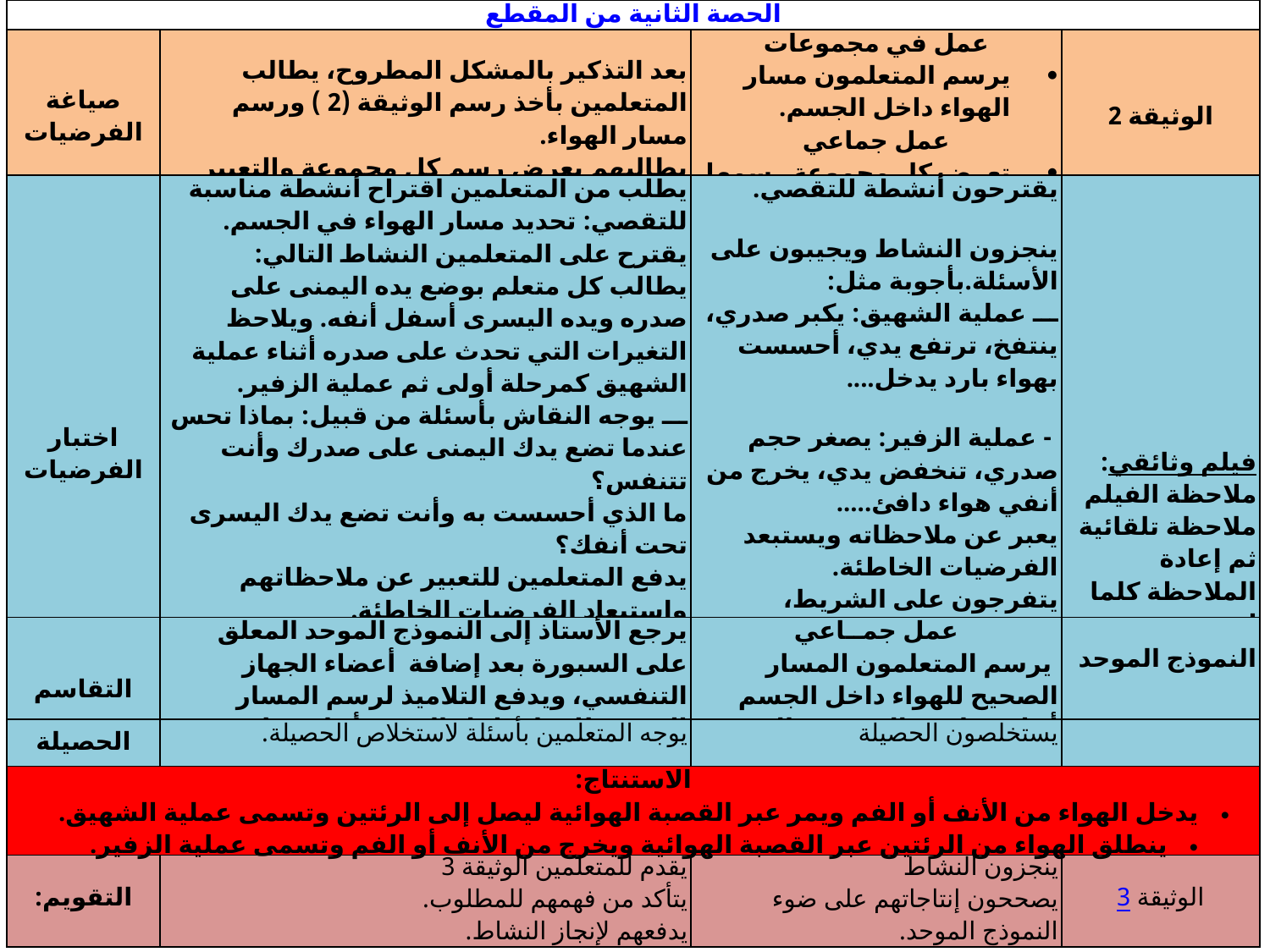

| الحصة الثانية من المقطع |
| --- |
| صياغة الفرضيات | بعد التذكير بالمشكل المطروح، يطالب المتعلمين بأخذ رسم الوثيقة (2 ) ورسم مسار الهواء. يطالبهم بعرض رسم كل مجموعة والتعبير عنه. | عمل في مجموعات يرسم المتعلمون مسار الهواء داخل الجسم. عمل جماعي تعرض كل مجموعة رسمها وتعبر عنه. | الوثيقة 2 |
| --- | --- | --- | --- |

| اختبار الفرضيات | يطلب من المتعلمين اقتراح أنشطة مناسبة للتقصي: تحديد مسار الهواء في الجسم. يقترح على المتعلمين النشاط التالي: يطالب كل متعلم بوضع يده اليمنى على صدره ويده اليسرى أسفل أنفه. ويلاحظ التغيرات التي تحدث على صدره أثناء عملية الشهيق كمرحلة أولى ثم عملية الزفير. ـــ يوجه النقاش بأسئلة من قبيل: بماذا تحس عندما تضع يدك اليمنى على صدرك وأنت تتنفس؟ ما الذي أحسست به وأنت تضع يدك اليسرى تحت أنفك؟ يدفع المتعلمين للتعبير عن ملاحظاتهم واستبعاد الفرضيات الخاطئة. النشاط الثاني: يقدم للمتعلمين شريطا وثائقيا حول مسار الهواء داخل المسالك العليا للجسم ويدفعهم للتعبير عن أعضاء الجهاز التنفسي. يوجههم لتحديد المسار. | يقترحون أنشطة للتقصي. ينجزون النشاط ويجيبون على الأسئلة.بأجوبة مثل: ـــ عملية الشهيق: يكبر صدري، ينتفخ، ترتفع يدي، أحسست بهواء بارد يدخل.... - عملية الزفير: يصغر حجم صدري، تنخفض يدي، يخرج من أنفي هواء دافئ..... يعبر عن ملاحظاته ويستبعد الفرضيات الخاطئة. يتفرجون على الشريط، ويعبرون عن ملاحظاتهم ويحددون المسار باعتماد المعجم العلمي المروج. | فيلم وثائقي: ملاحظة الفيلم ملاحظة تلقائية ثم إعادة الملاحظة كلما استدعت الضرورة ذلك. |
| --- | --- | --- | --- |
| التقاسم | يرجع الأستاذ إلى النموذج الموحد المعلق على السبورة بعد إضافة أعضاء الجهاز التنفسي، ويدفع التلاميذ لرسم المسار الصحيح للهواء داخل الجسم أثناء عمليتي الشهيق والزفير. | عمل جمــاعي يرسم المتعلمون المسار الصحيح للهواء داخل الجسم أثناء عمليتي الشهيق والزفير. | النموذج الموحد |
| --- | --- | --- | --- |
| الحصيلة | يوجه المتعلمين بأسئلة لاستخلاص الحصيلة. | يستخلصون الحصيلة |  |
| --- | --- | --- | --- |
| الاستنتاج: يدخل الهواء من الأنف أو الفم ويمر عبر القصبة الهوائية ليصل إلى الرئتين وتسمى عملية الشهيق. ينطلق الهواء من الرئتين عبر القصبة الهوائية ويخرج من الأنف أو الفم وتسمى عملية الزفير. |
| --- |
| التقويم: | يقدم للمتعلمين الوثيقة 3 يتأكد من فهمهم للمطلوب. يدفعهم لإنجاز النشاط. | ينجزون النشاط يصححون إنتاجاتهم على ضوء النموذج الموحد. | الوثيقة 3 |
| --- | --- | --- | --- |